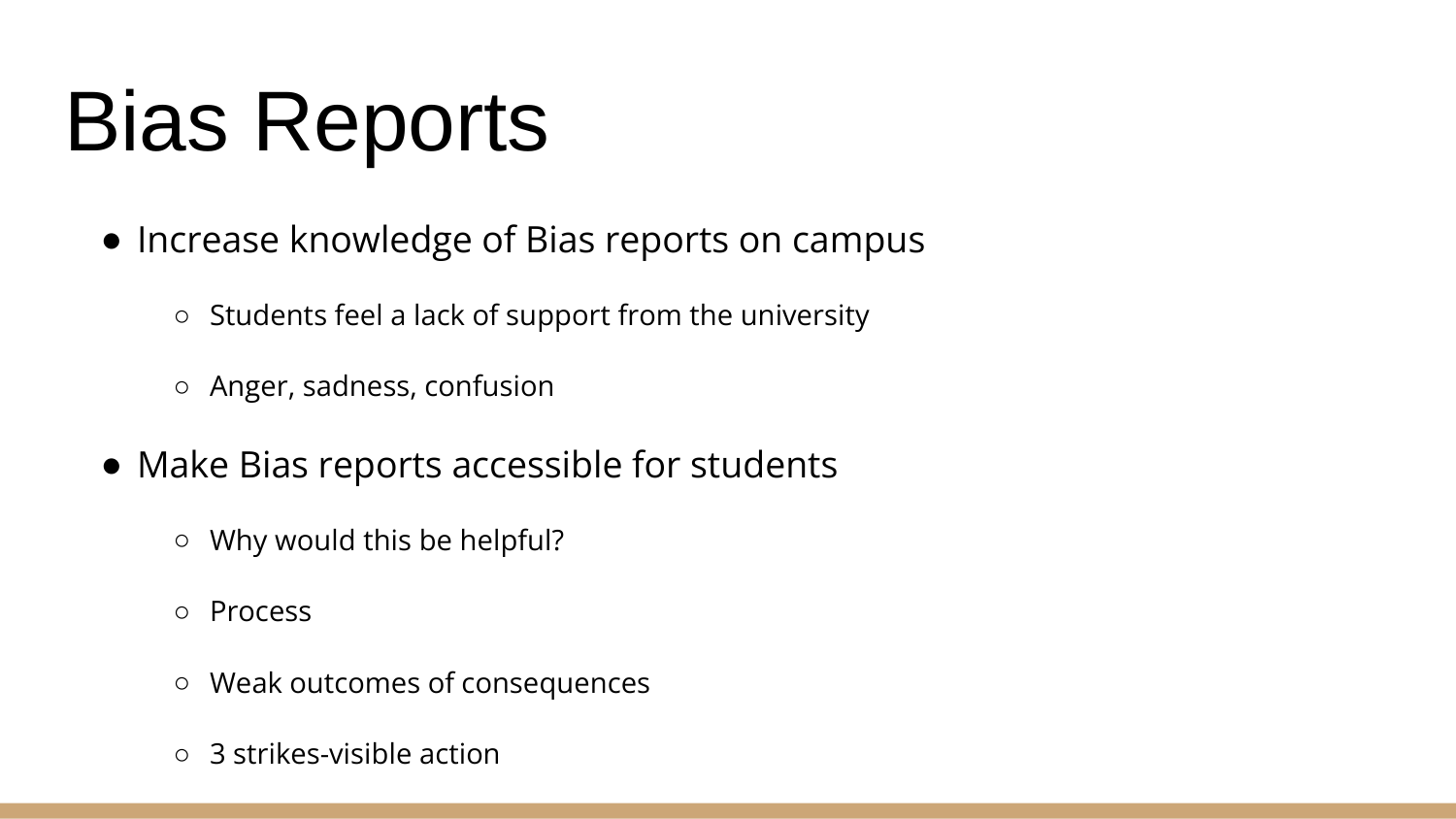

# Bias Reports
Increase knowledge of Bias reports on campus
Students feel a lack of support from the university
Anger, sadness, confusion
Make Bias reports accessible for students
Why would this be helpful?
Process
Weak outcomes of consequences
3 strikes-visible action